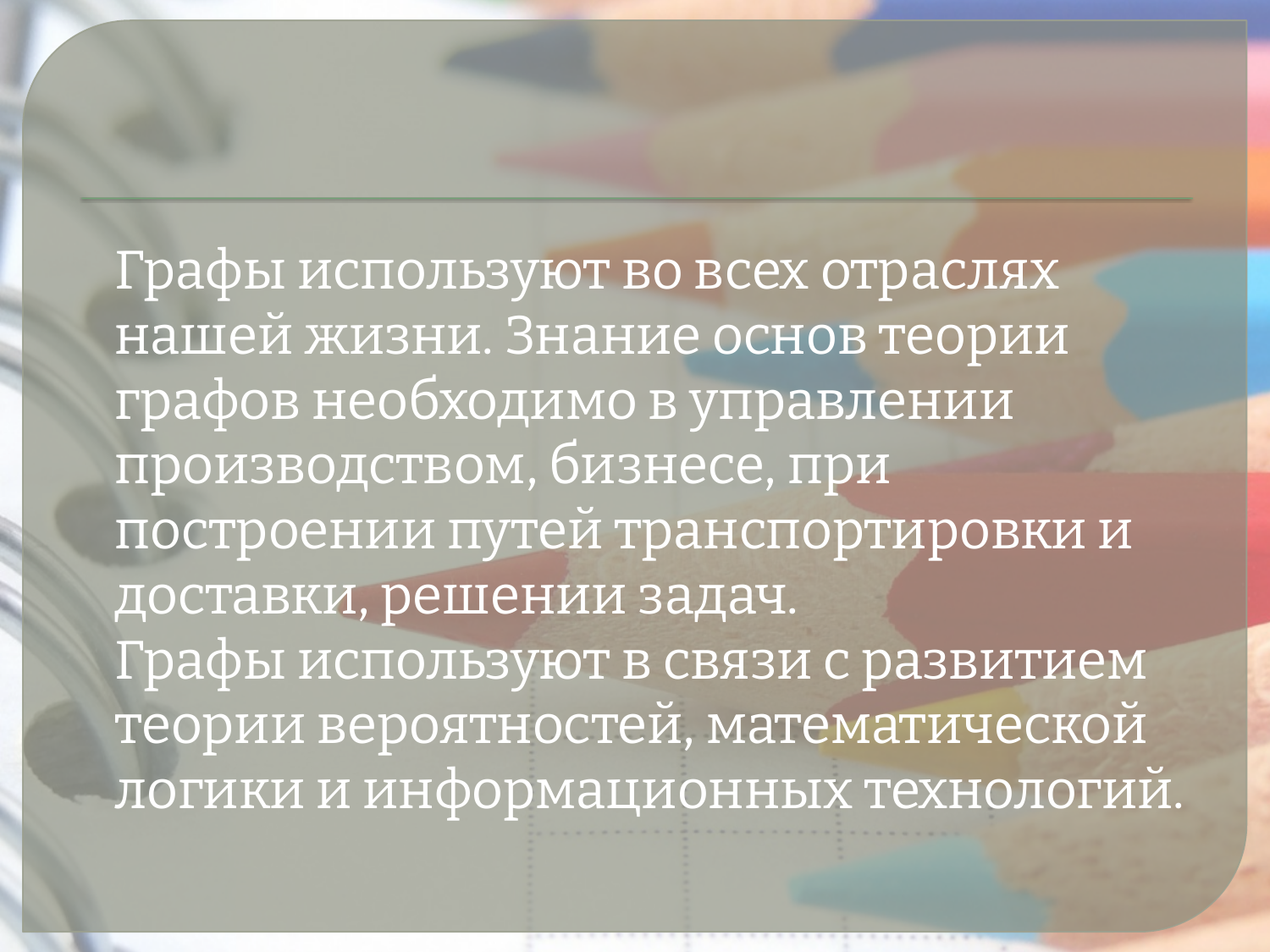

Графы используют во всех отраслях нашей жизни. Знание основ теории графов необходимо в управлении производством, бизнесе, при построении путей транспортировки и доставки, решении задач.
Графы используют в связи с развитием теории вероятностей, математической логики и информационных технологий.